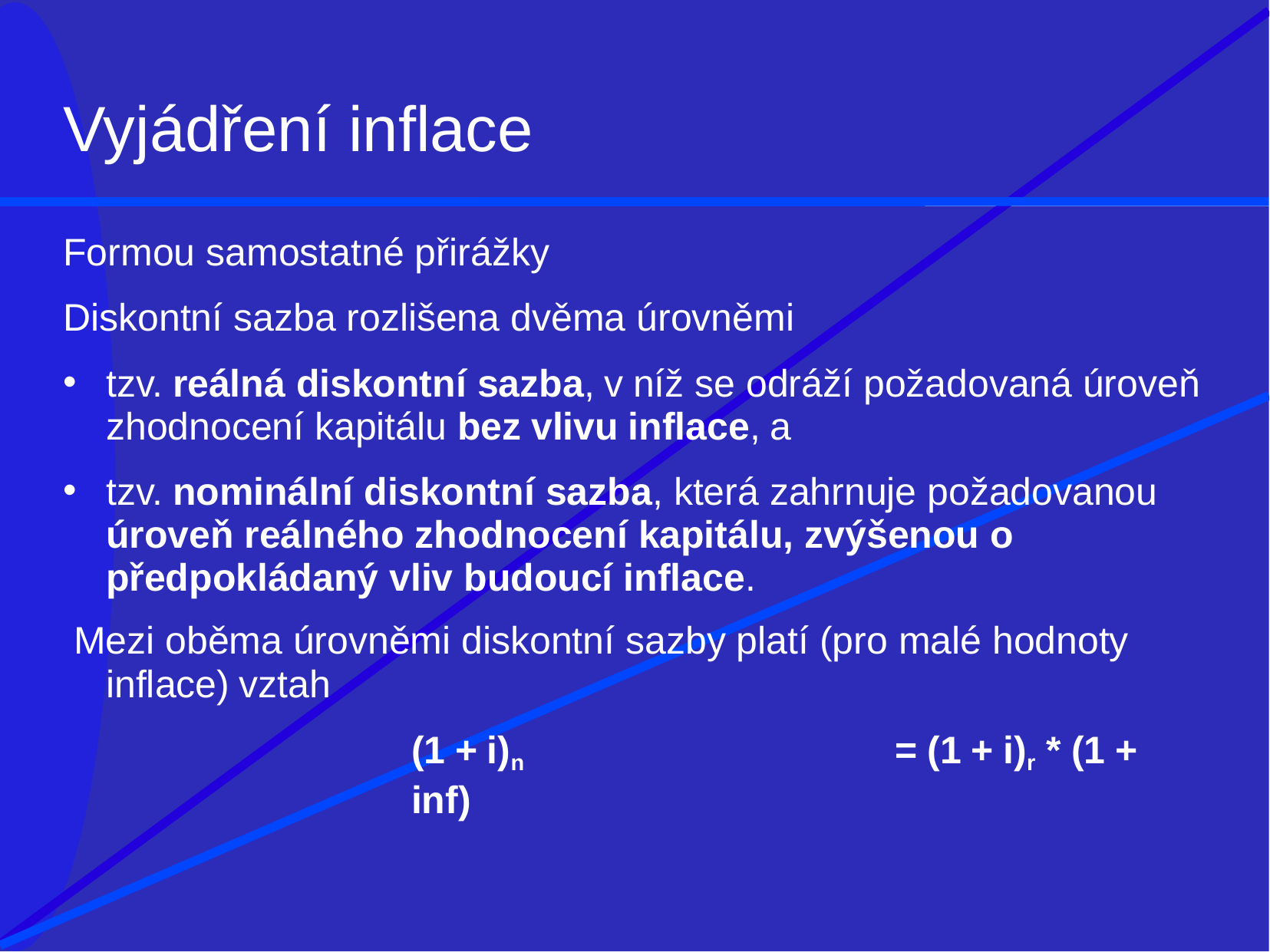

# Vyjádření inflace
Formou samostatné přirážky
Diskontní sazba rozlišena dvěma úrovněmi
tzv. reálná diskontní sazba, v níž se odráží požadovaná úroveň zhodnocení kapitálu bez vlivu inflace, a
tzv. nominální diskontní sazba, která zahrnuje požadovanou úroveň reálného zhodnocení kapitálu, zvýšenou o předpokládaný vliv budoucí inflace.
Mezi oběma úrovněmi diskontní sazby platí (pro malé hodnoty
inflace) vztah
(1 + i)n	= (1 + i)r  * (1 + inf)